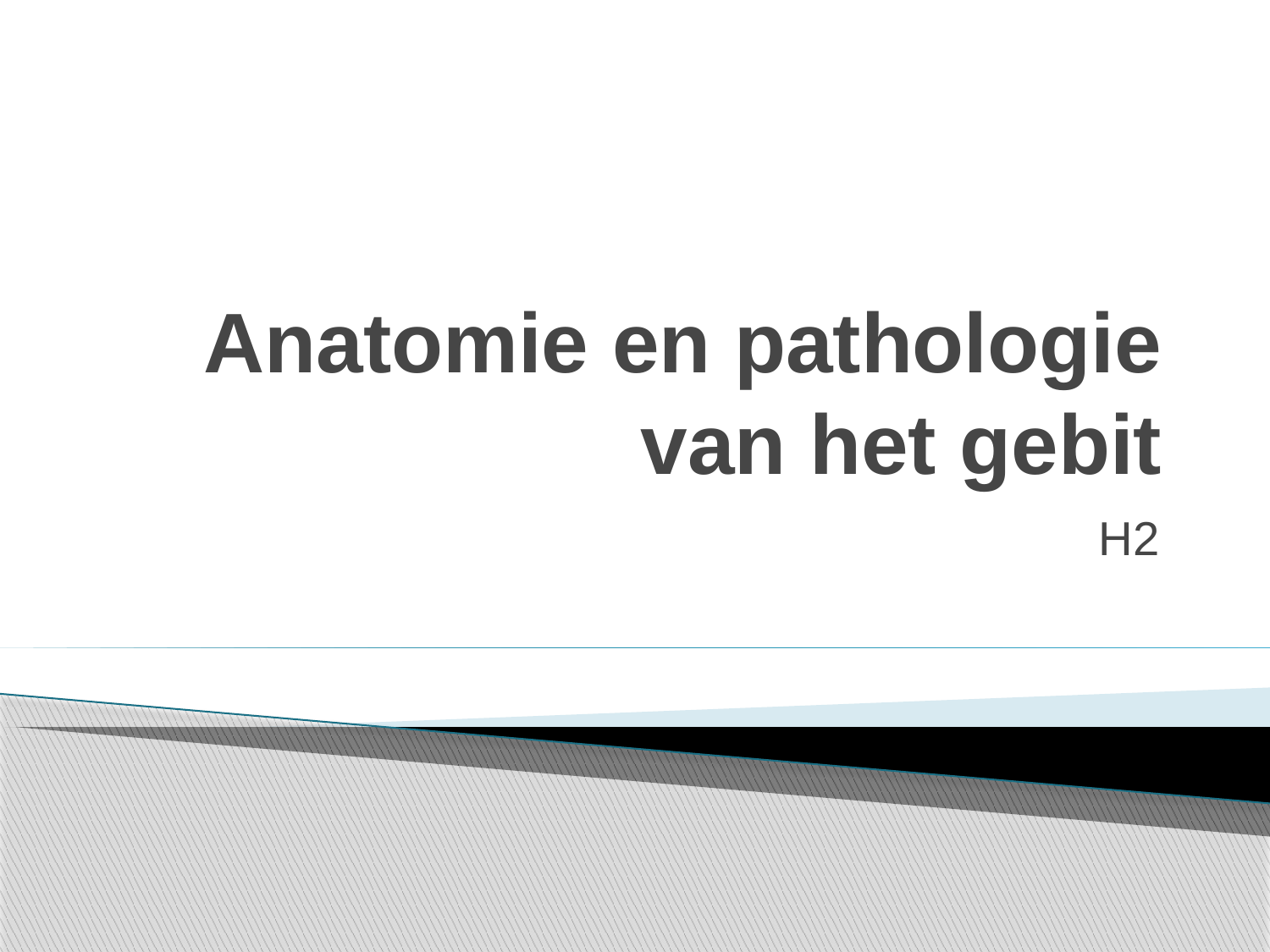

# Anatomie en pathologie van het gebit
H2